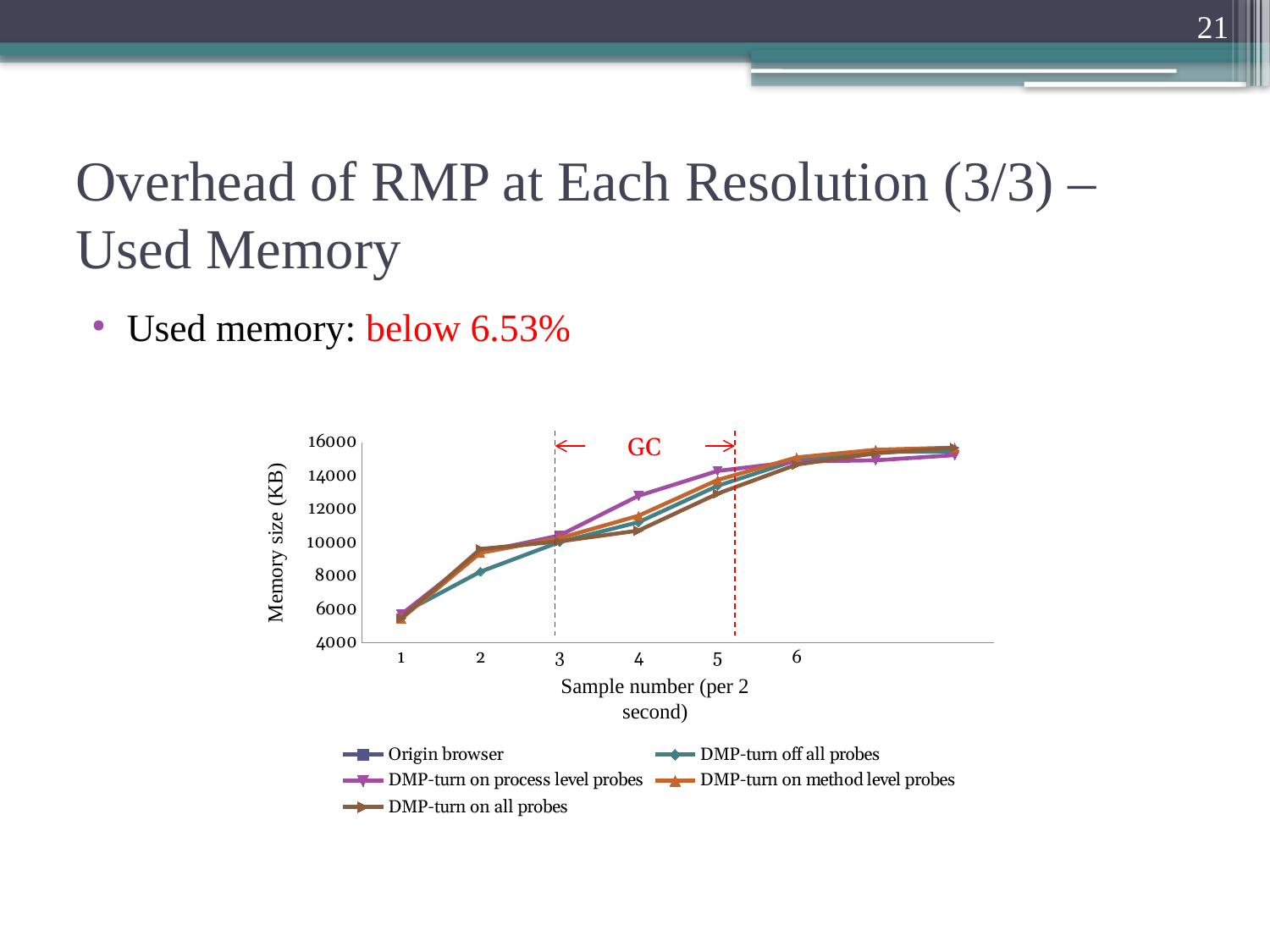

21
# Overhead of RMP at Each Resolution (3/3) – Used Memory
Used memory: below 6.53%

### Chart

| Category | Origin browser | DMP-turn off all probes | DMP-turn on process level probes | DMP-turn on method level probes | DMP-turn on all probes |
|---|---|---|---|---|---|
GC
Memory size (KB)
Sample number (per 2 second)